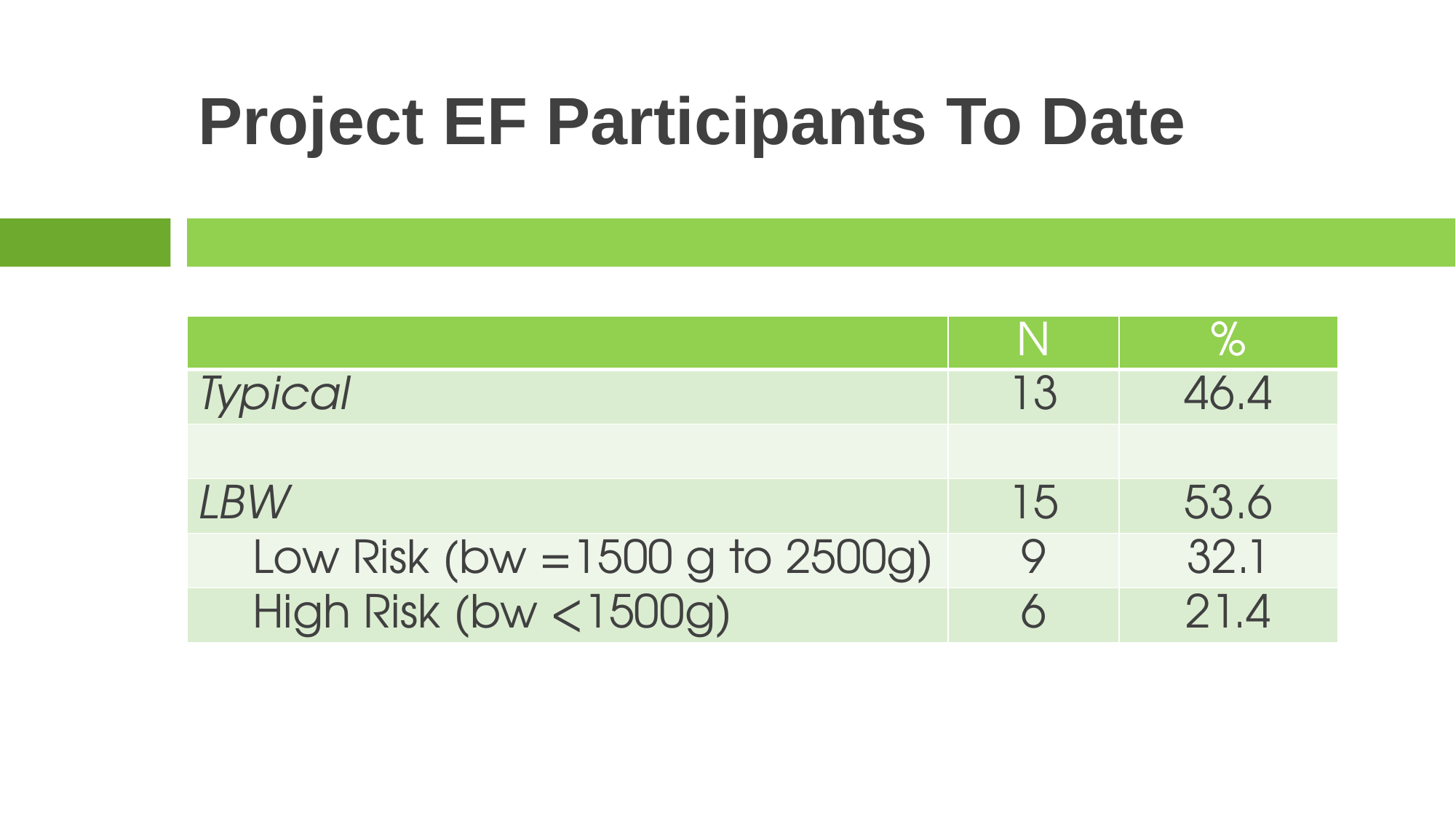

# Project EF Participants To Date
|  | N | % |
| --- | --- | --- |
| Typical | 13 | 46.4 |
|  |  |  |
| LBW | 15 | 53.6 |
| Low Risk (bw =1500 g to 2500g) | 9 | 32.1 |
| High Risk (bw <1500g) | 6 | 21.4 |